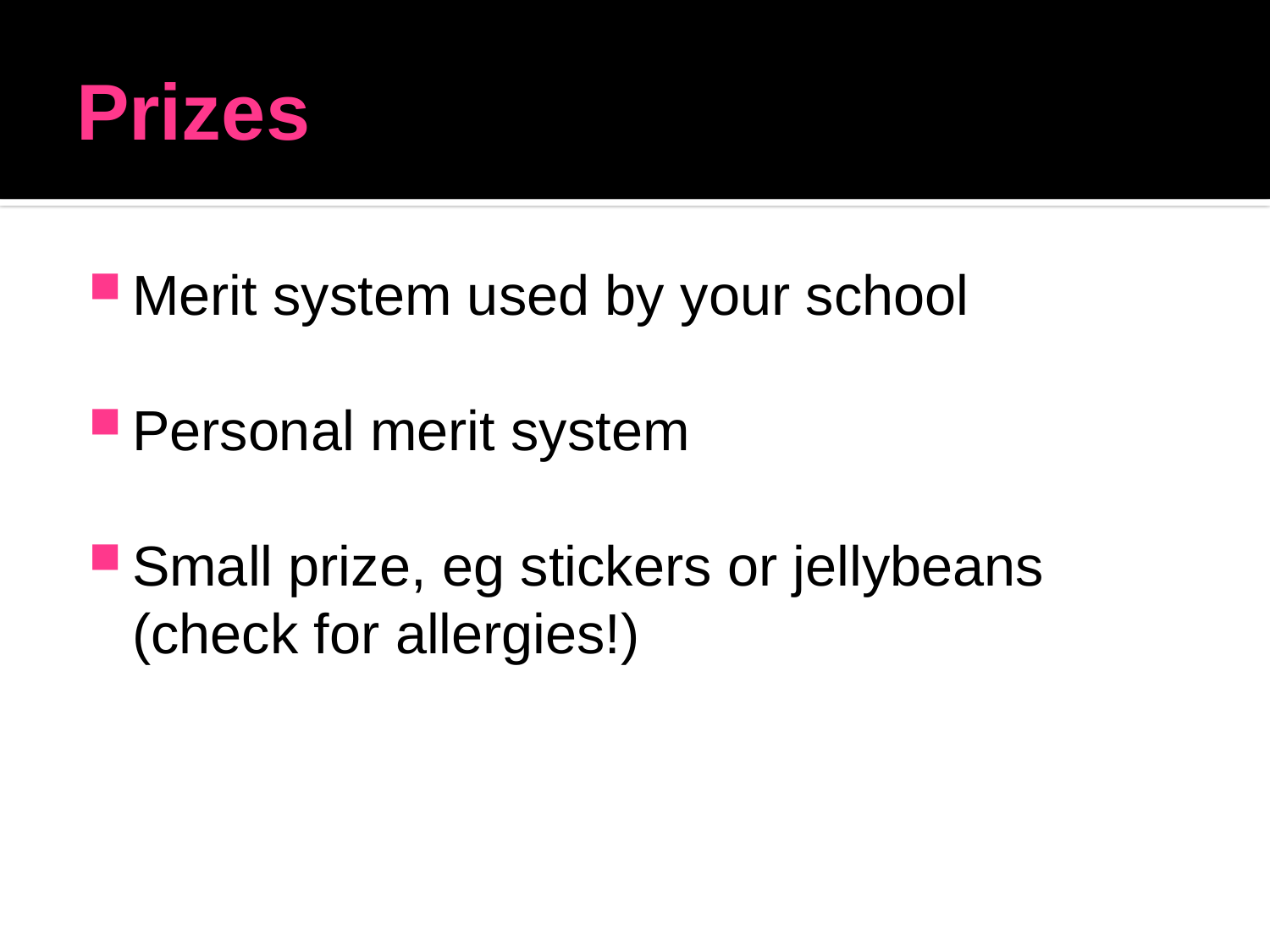

# Prizes
Merit system used by your school

Personal merit system

Small prize, eg stickers or jellybeans (check for allergies!)